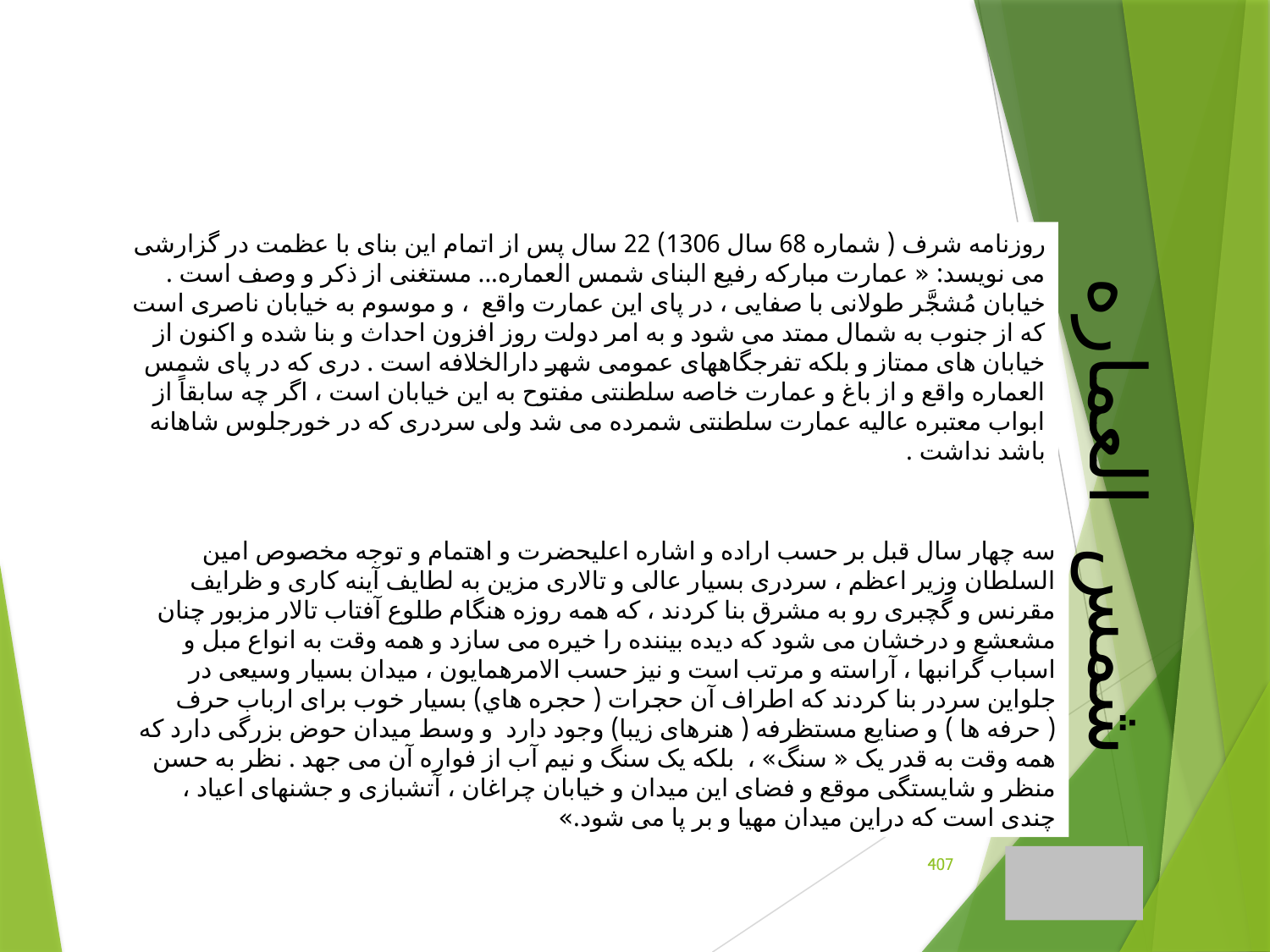

روزنامه شرف ( شماره 68 سال 1306) 22 سال پس از اتمام اين بنای با عظمت در گزارشی می نويسد: « عمارت مبارکه رفيع البنای شمس العماره... مستغنی از ذکر و وصف است . خيابان مُشجَّر طولانی با صفايی ، در پای اين عمارت واقع  ، و موسوم به خيابان ناصری است که از جنوب به شمال ممتد می شود و به امر دولت روز افزون احداث و بنا شده و اکنون از خيابان های ممتاز و بلکه تفرجگاههای عمومی شهر دارالخلافه است . دری که در پای شمس العماره واقع و از باغ و عمارت خاصه سلطنتی مفتوح به اين خيابان است ، اگر چه سابقاً از ابواب معتبره عاليه عمارت سلطنتی شمرده می شد ولی سردری که در خورجلوس شاهانه باشد نداشت .
شمس العماره
سه چهار سال قبل بر حسب اراده و اشاره اعليحضرت و اهتمام و توجه مخصوص امين السلطان وزير اعظم ، سردری بسيار عالی و تالاری مزين به لطايف آينه کاری و ظرايف مقرنس و گچبری رو به مشرق بنا کردند ، که همه روزه هنگام طلوع آفتاب تالار مزبور چنان مشعشع و درخشان می شود که ديده بيننده را خيره می سازد و همه وقت به انواع مبل و اسباب گرانبها ، آراسته و مرتب است و نيز حسب الامرهمايون ، ميدان بسيار وسيعی در جلواين سردر بنا کردند که اطراف آن حجرات ( حجره هاي) بسيار خوب برای ارباب حرف ( حرفه ها ) و صنايع مستظرفه ( هنرهای زيبا) وجود دارد  و وسط ميدان حوض بزرگی دارد که همه وقت به قدر يک « سنگ» ،  بلکه يک سنگ و نيم آب از فواره آن می جهد . نظر به حسن منظر و شايستگی موقع و فضای اين ميدان و خيابان چراغان ، آتشبازی و جشنهای اعياد ، چندی است که دراين ميدان مهيا و بر پا می شود.»
407